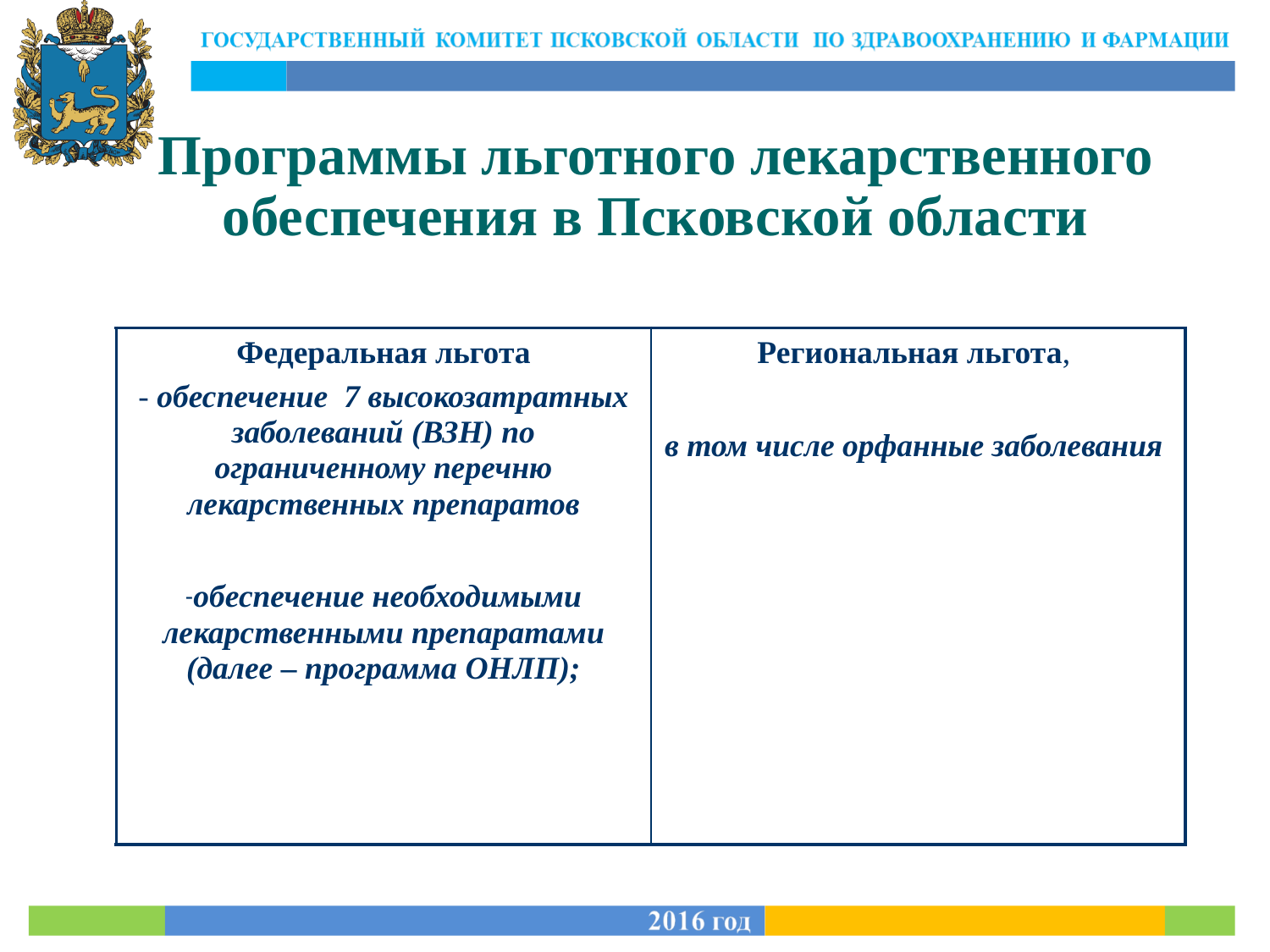

Программы льготного лекарственного обеспечения в Псковской области
| Федеральная льгота - обеспечение 7 высокозатратных заболеваний (ВЗН) по ограниченному перечню лекарственных препаратов обеспечение необходимыми лекарственными препаратами (далее – программа ОНЛП); | Региональная льгота, в том числе орфанные заболевания |
| --- | --- |